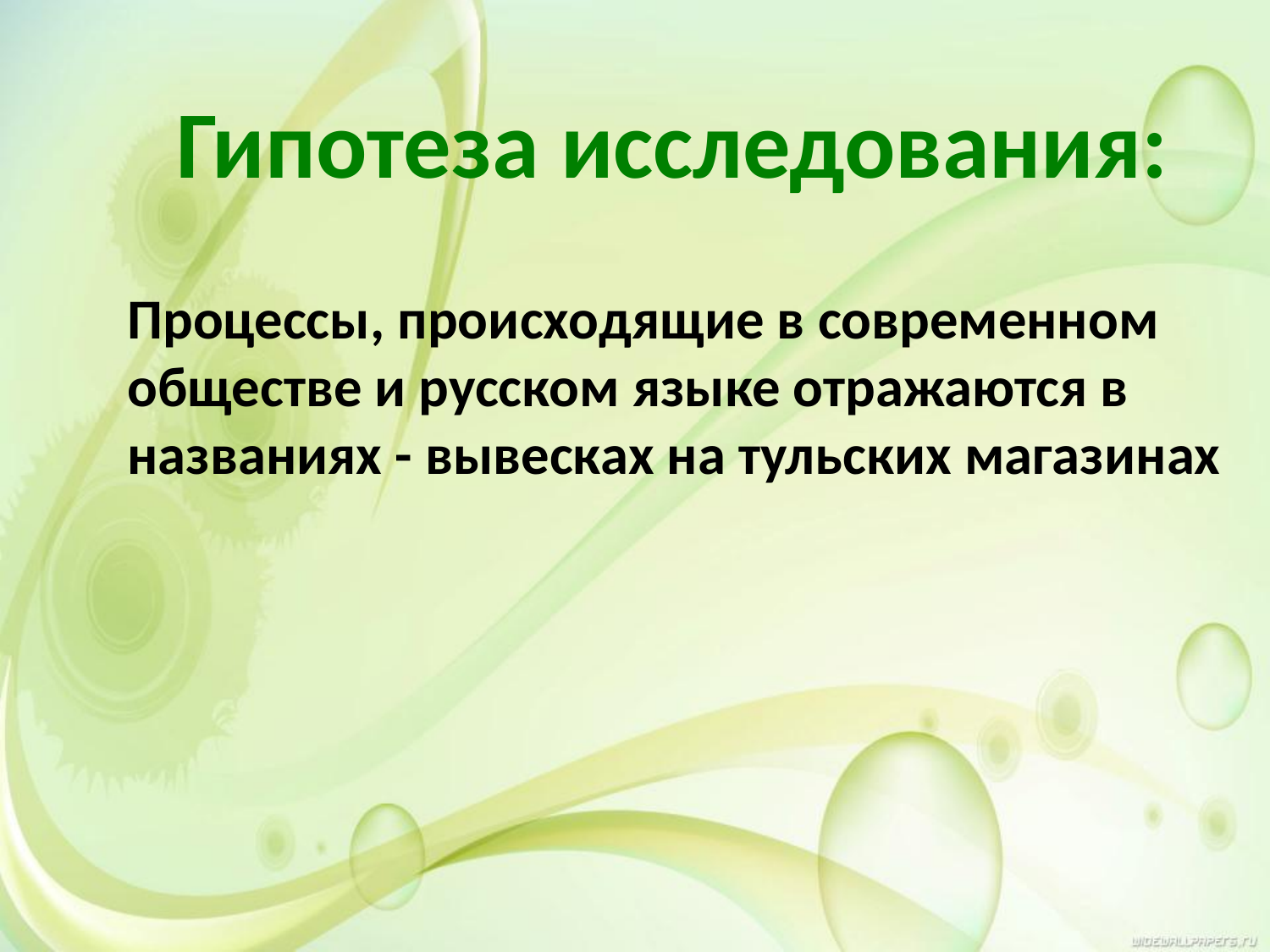

Гипотеза исследования:
Процессы, происходящие в современном обществе и русском языке отражаются в названиях - вывесках на тульских магазинах